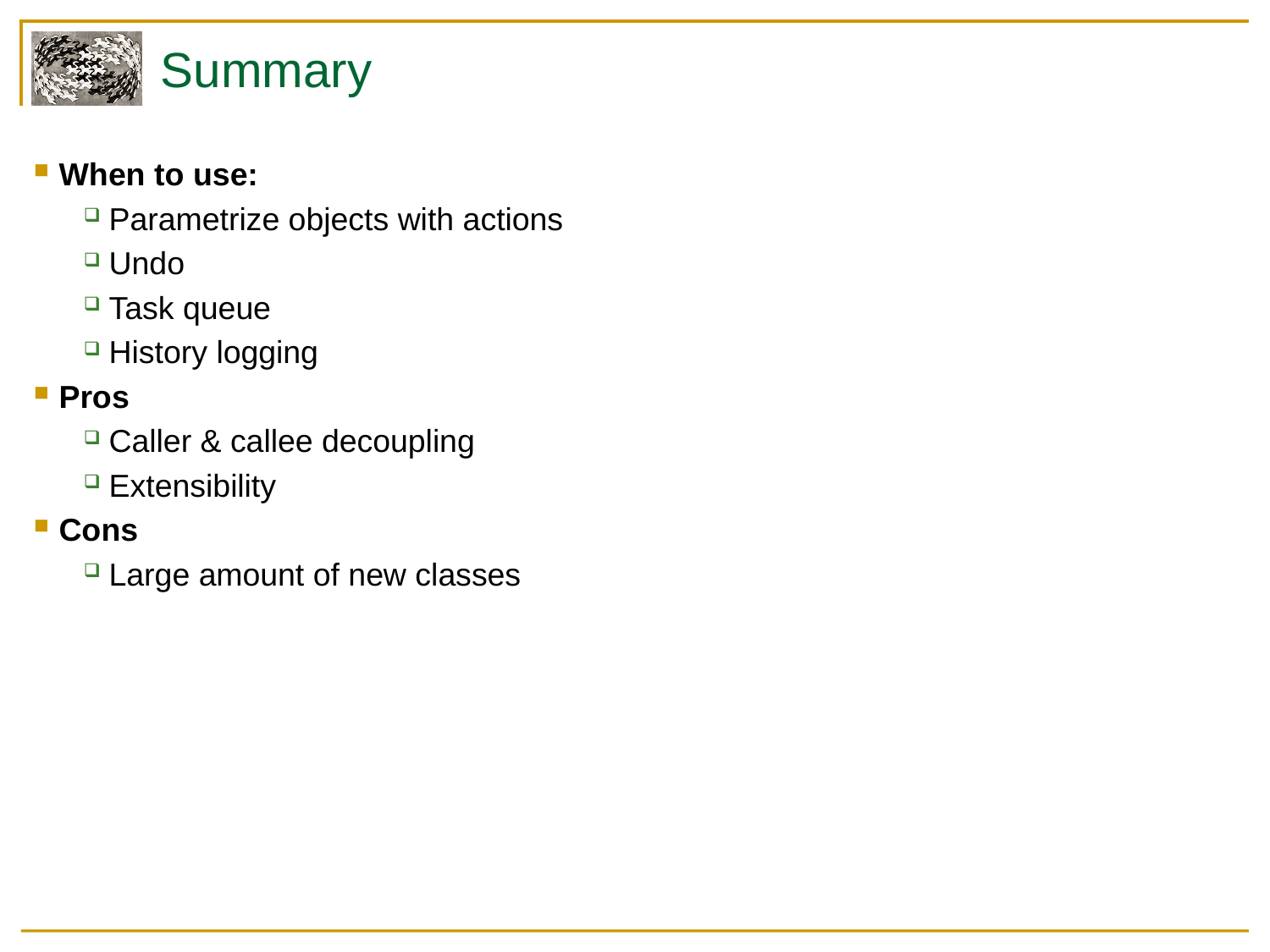

# Summary
When to use:
Parametrize objects with actions
Undo
Task queue
History logging
Pros
Caller & callee decoupling
Extensibility
Cons
Large amount of new classes